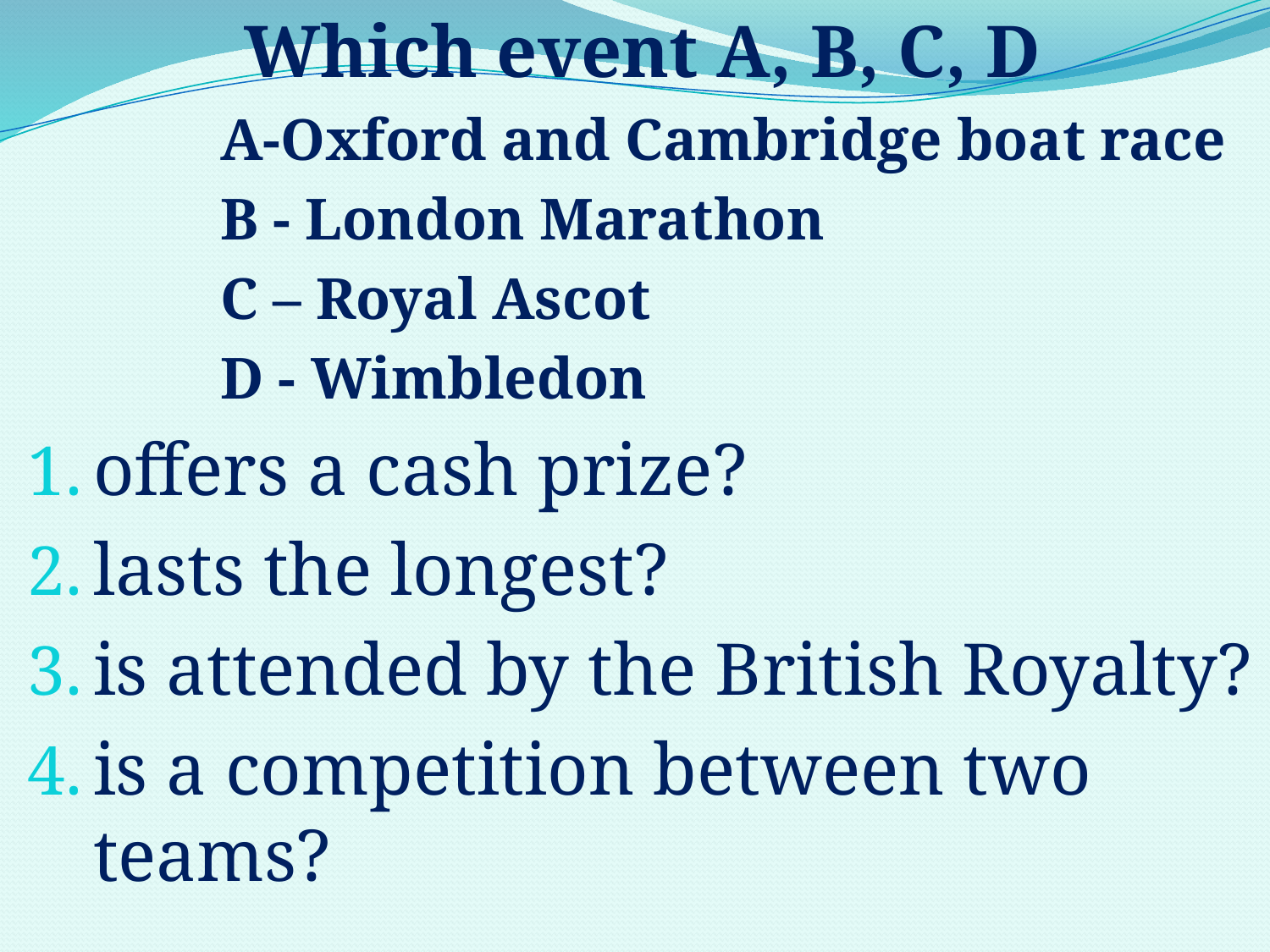

Which event A, B, C, D
             A-Oxford and Cambridge boat race
             B - London Marathon
             C – Royal Ascot
             D - Wimbledon
offers a cash prize?
lasts the longest?
is attended by the British Royalty?
is a competition between two teams?